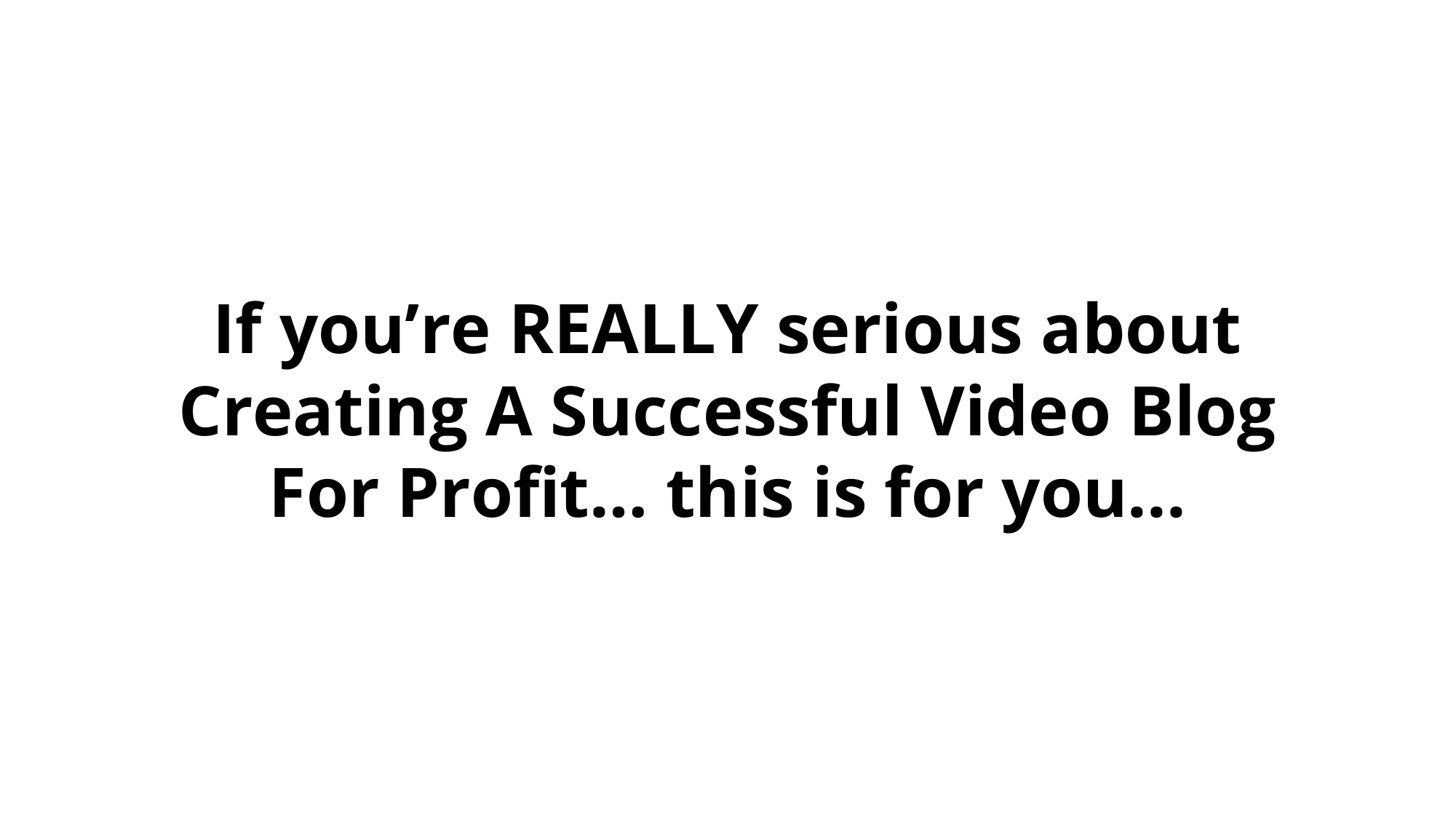

If you’re REALLY serious about Creating A Successful Video Blog For Profit… this is for you...